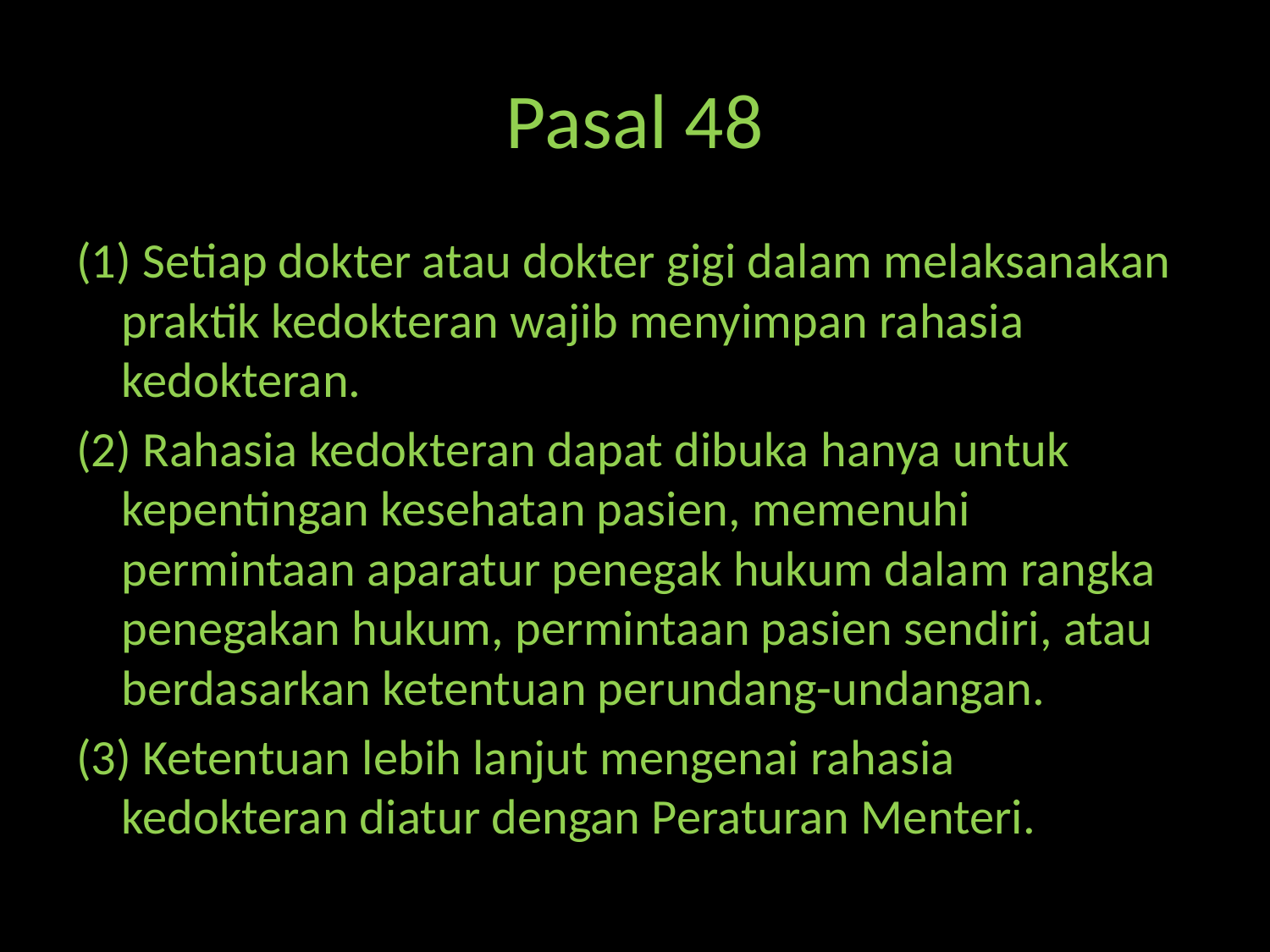

# Pasal 48
(1) Setiap dokter atau dokter gigi dalam melaksanakan praktik kedokteran wajib menyimpan rahasia kedokteran.
(2) Rahasia kedokteran dapat dibuka hanya untuk kepentingan kesehatan pasien, memenuhi permintaan aparatur penegak hukum dalam rangka penegakan hukum, permintaan pasien sendiri, atau berdasarkan ketentuan perundang-undangan.
(3) Ketentuan lebih lanjut mengenai rahasia kedokteran diatur dengan Peraturan Menteri.